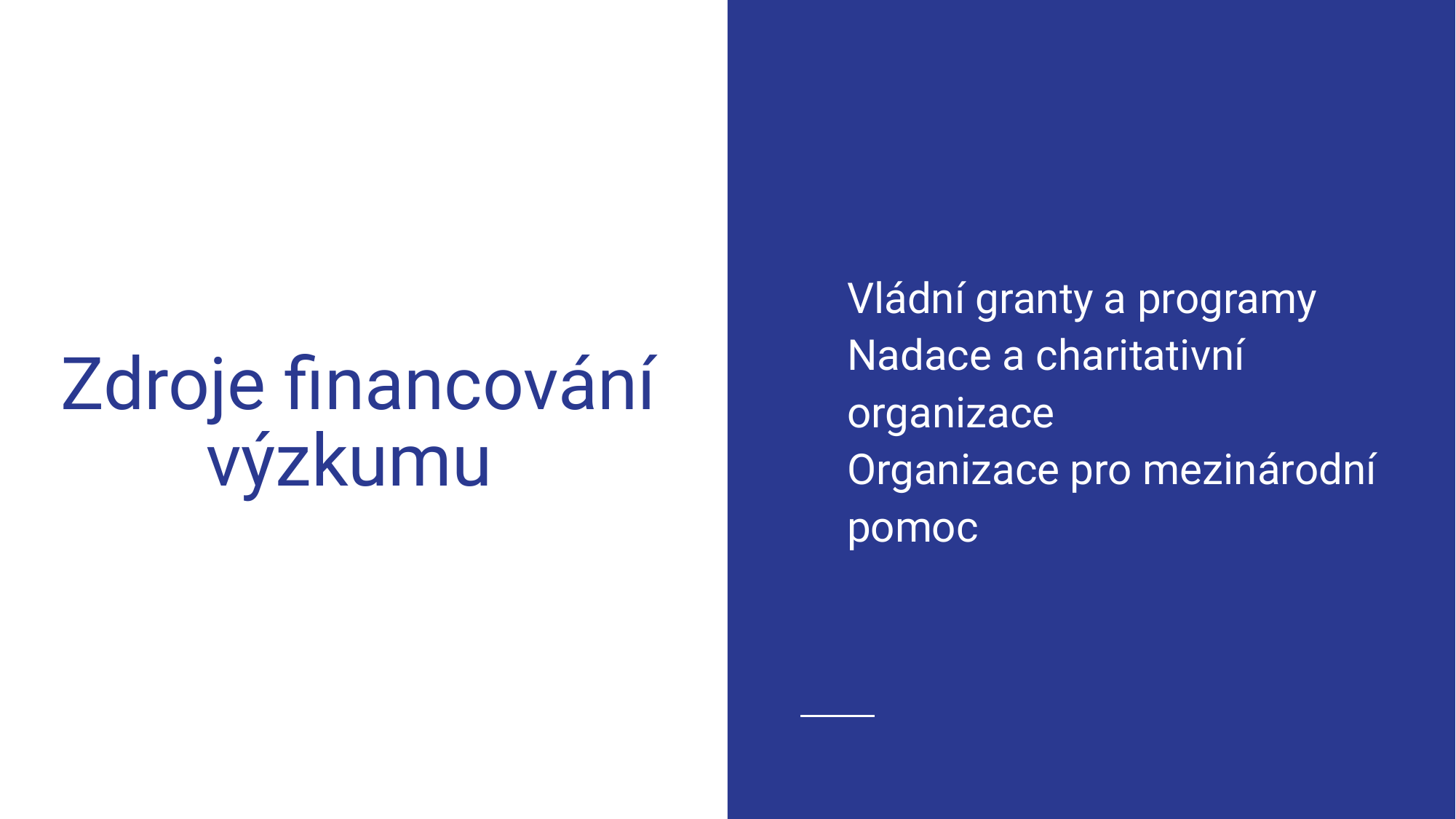

Vládní granty a programy
Nadace a charitativní organizace
Organizace pro mezinárodní pomoc
# Zdroje financování výzkumu